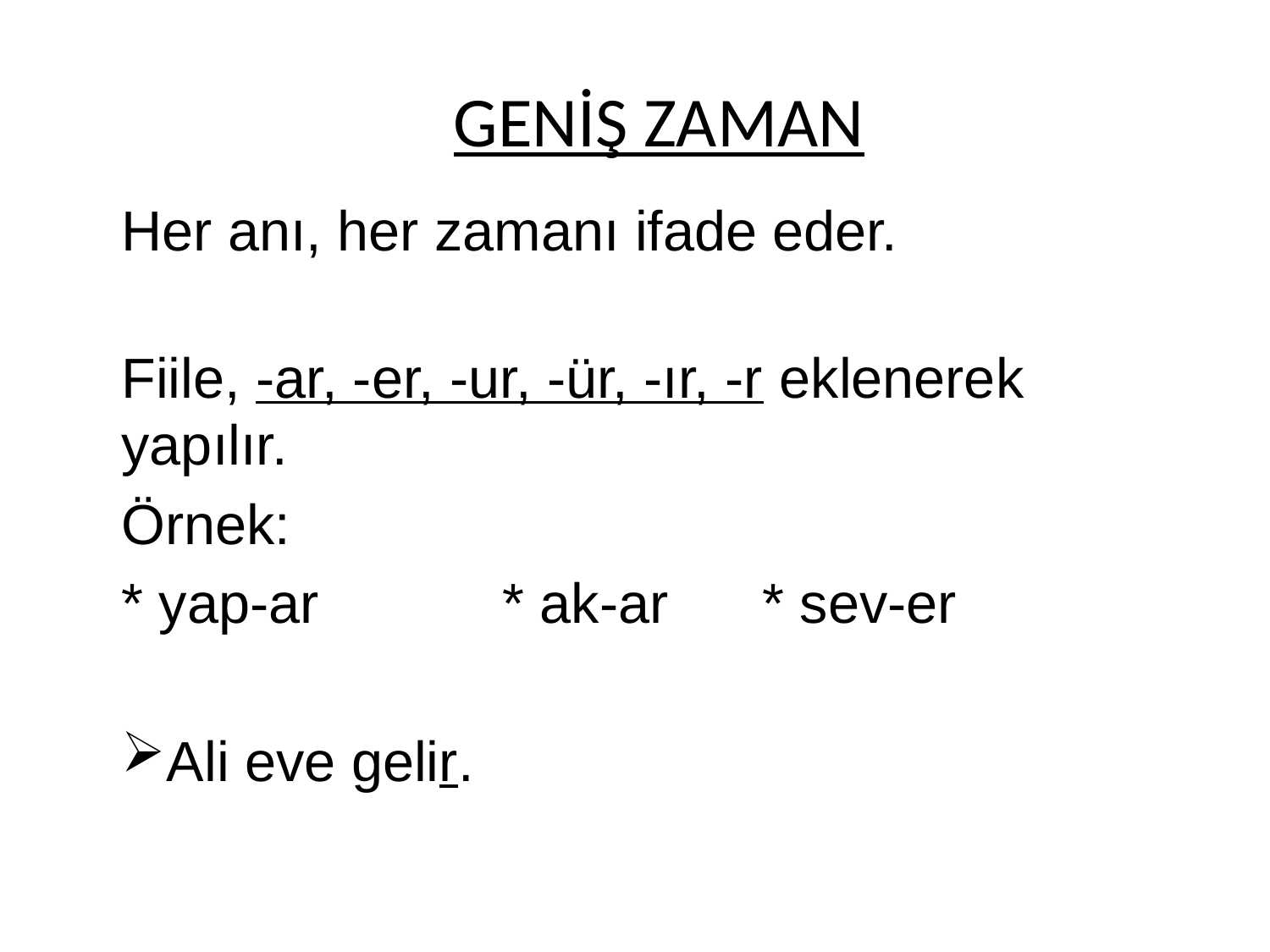

GENİŞ ZAMAN
Her anı, her zamanı ifade eder.
Fiile, -ar, -er, -ur, -ür, -ır, -r eklenerek yapılır.
Örnek:
* yap-ar		* ak-ar      * sev-er

Ali eve gelir.